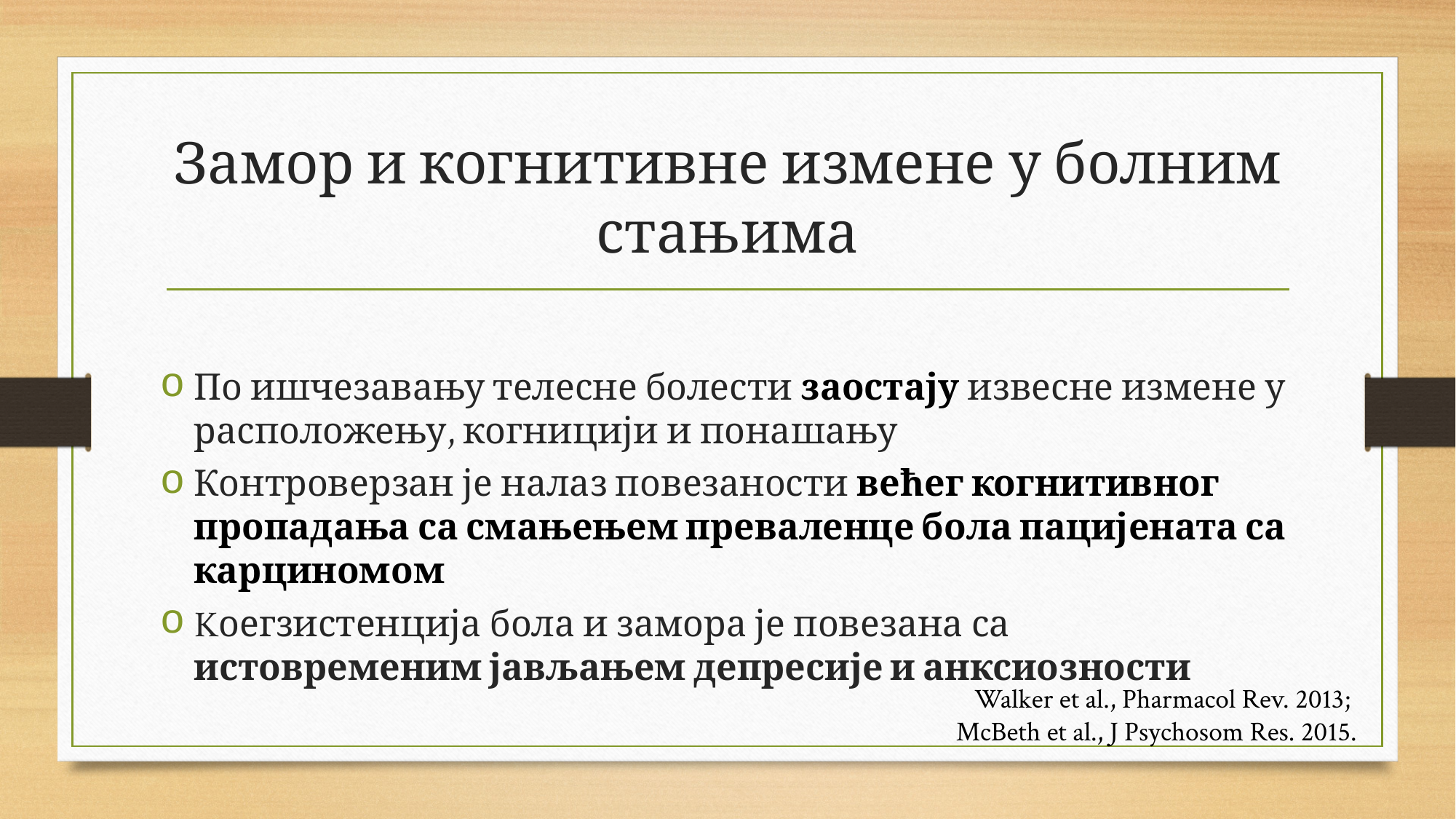

# Замор и когнитивне измене у болним стањима

По ишчезавању телесне болести заостају извесне измене у расположењу, когницији и понашању
Контроверзан је налаз повезаности већег когнитивног пропадања са смањењем преваленце бола пацијената са карциномом
Kоегзистенција бола и замора је повезана са истовременим јављањем депресије и анксиозности
Walker et al., Pharmacol Rev. 2013;
McBeth et al., J Psychosom Res. 2015.